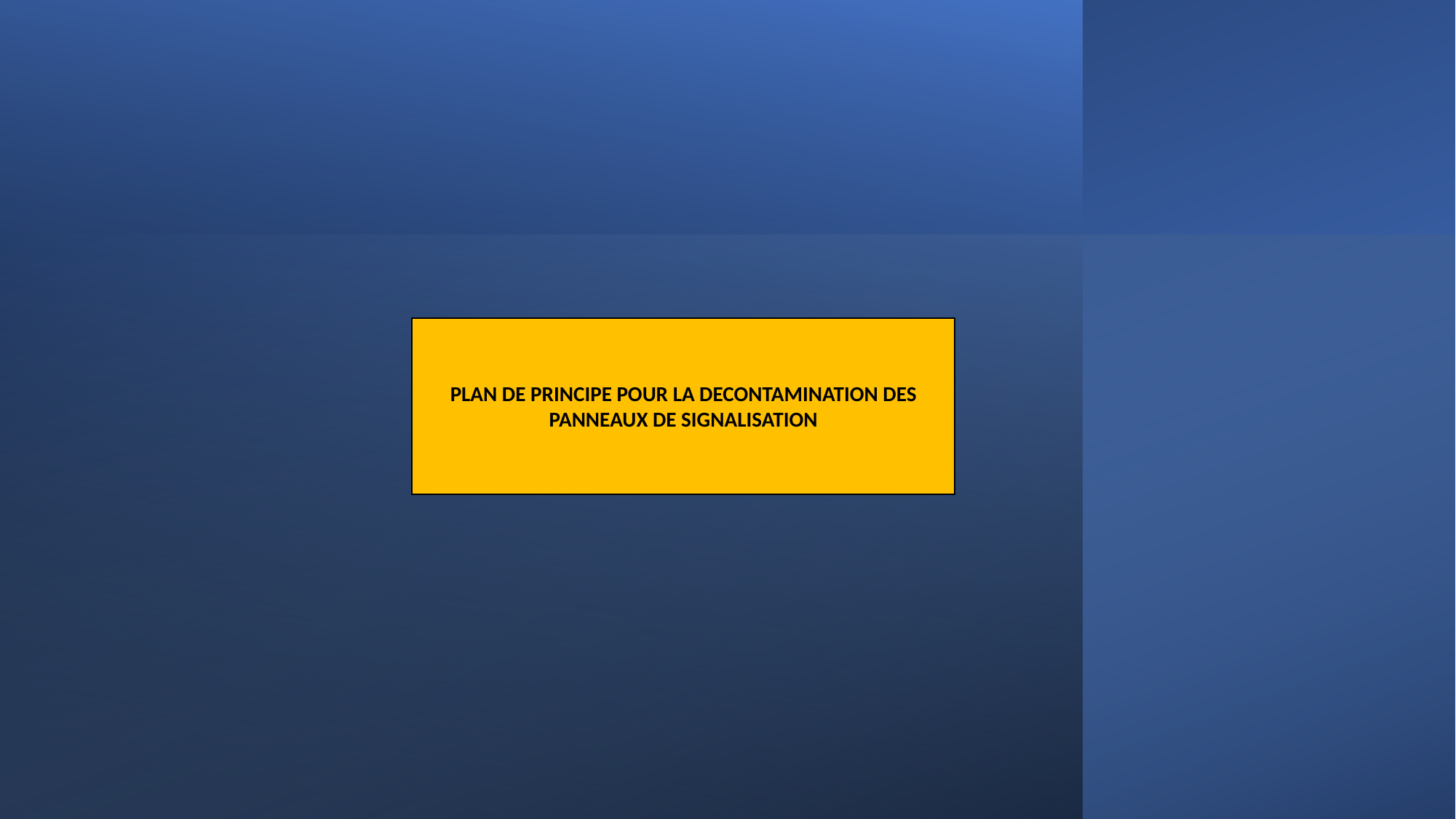

PLAN DE PRINCIPE POUR LA DECONTAMINATION DES PANNEAUX DE SIGNALISATION